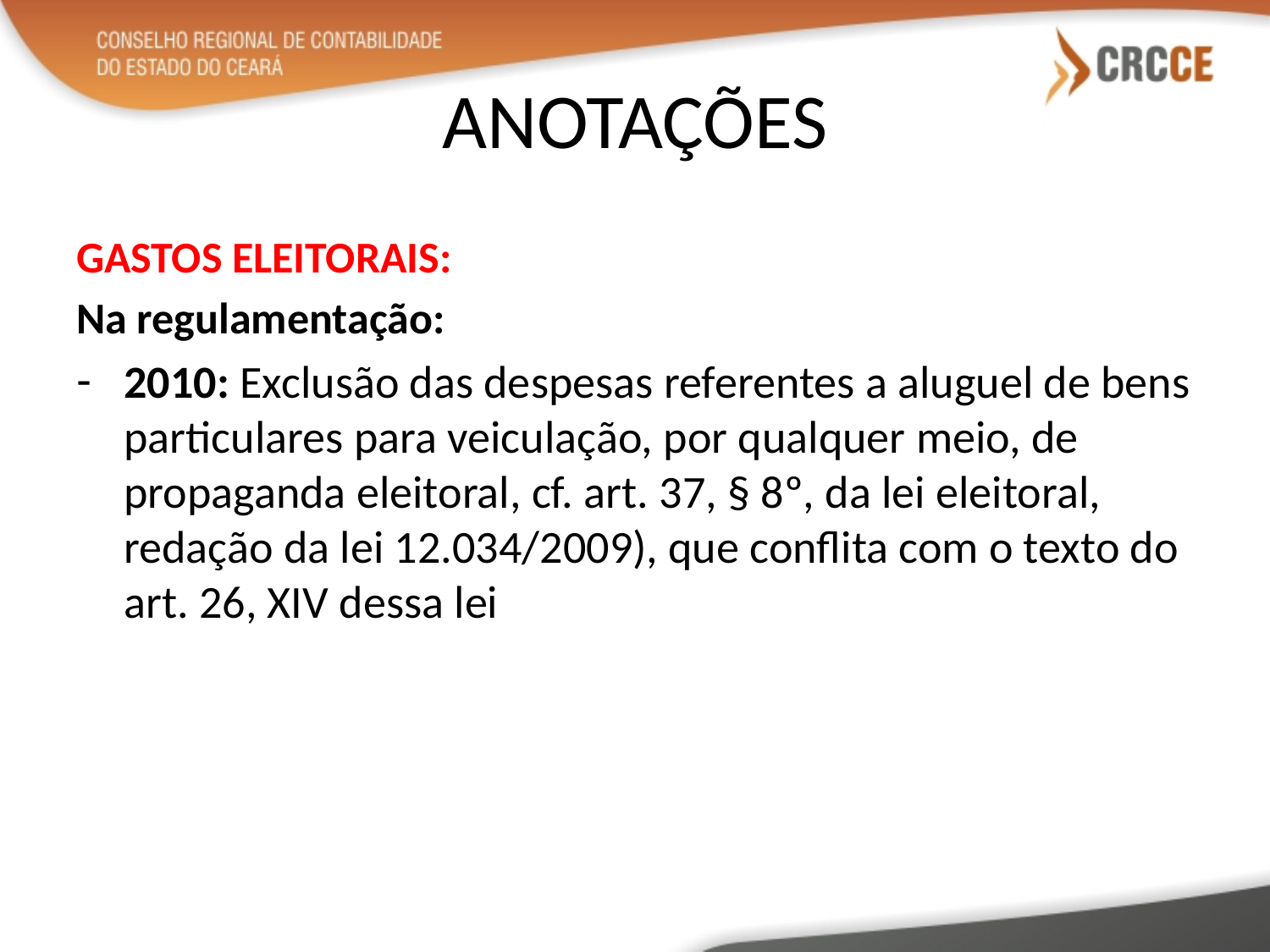

# ANOTAÇÕES
GASTOS ELEITORAIS:
Na regulamentação:
2010: Exclusão das despesas referentes a aluguel de bens particulares para veiculação, por qualquer meio, de propaganda eleitoral, cf. art. 37, § 8º, da lei eleitoral, redação da lei 12.034/2009), que conflita com o texto do art. 26, XIV dessa lei